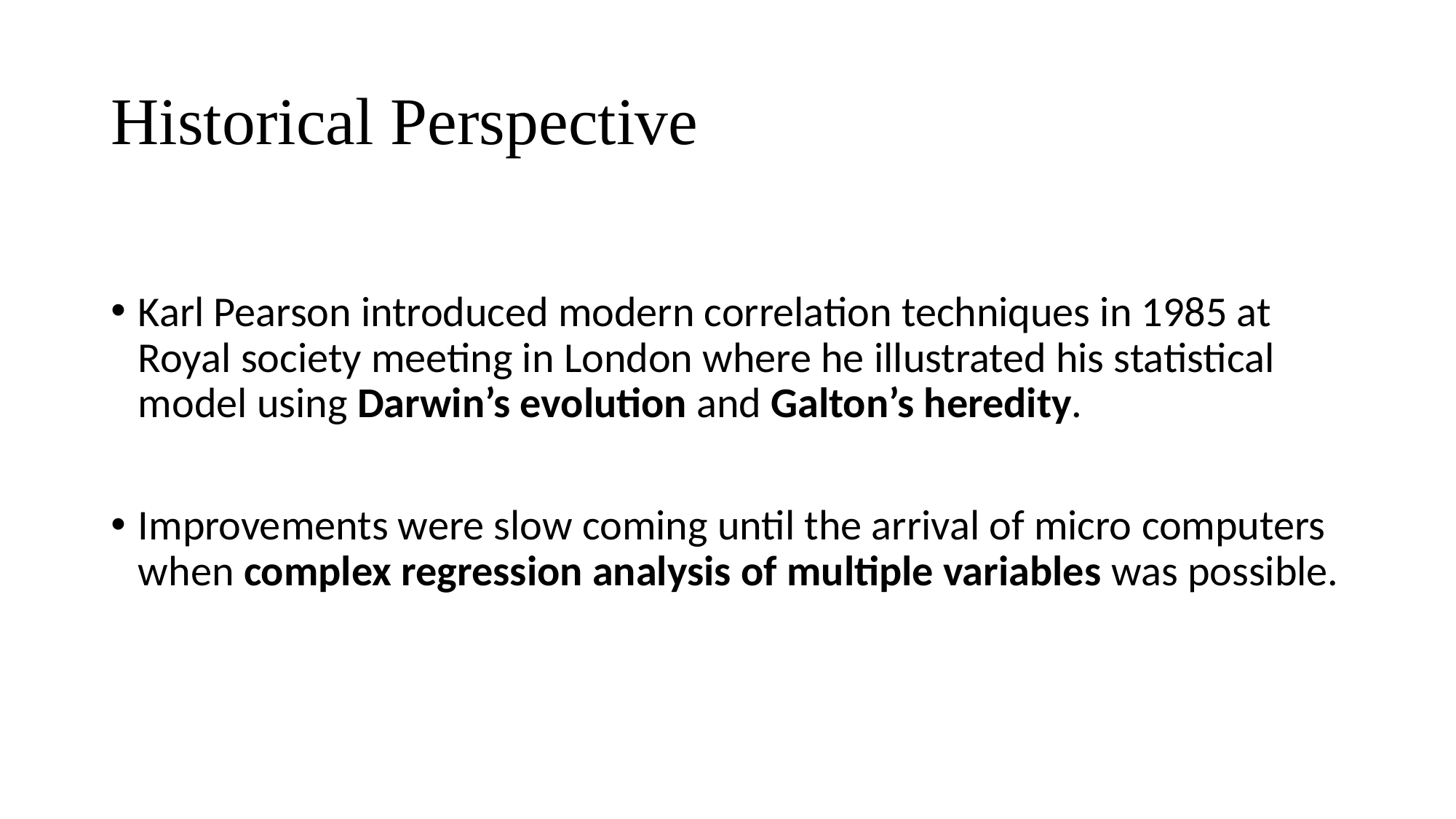

# Historical Perspective

Karl Pearson introduced modern correlation techniques in 1985 at Royal society meeting in London where he illustrated his statistical model using Darwin’s evolution and Galton’s heredity.

Improvements were slow coming until the arrival of micro computers when complex regression analysis of multiple variables was possible.